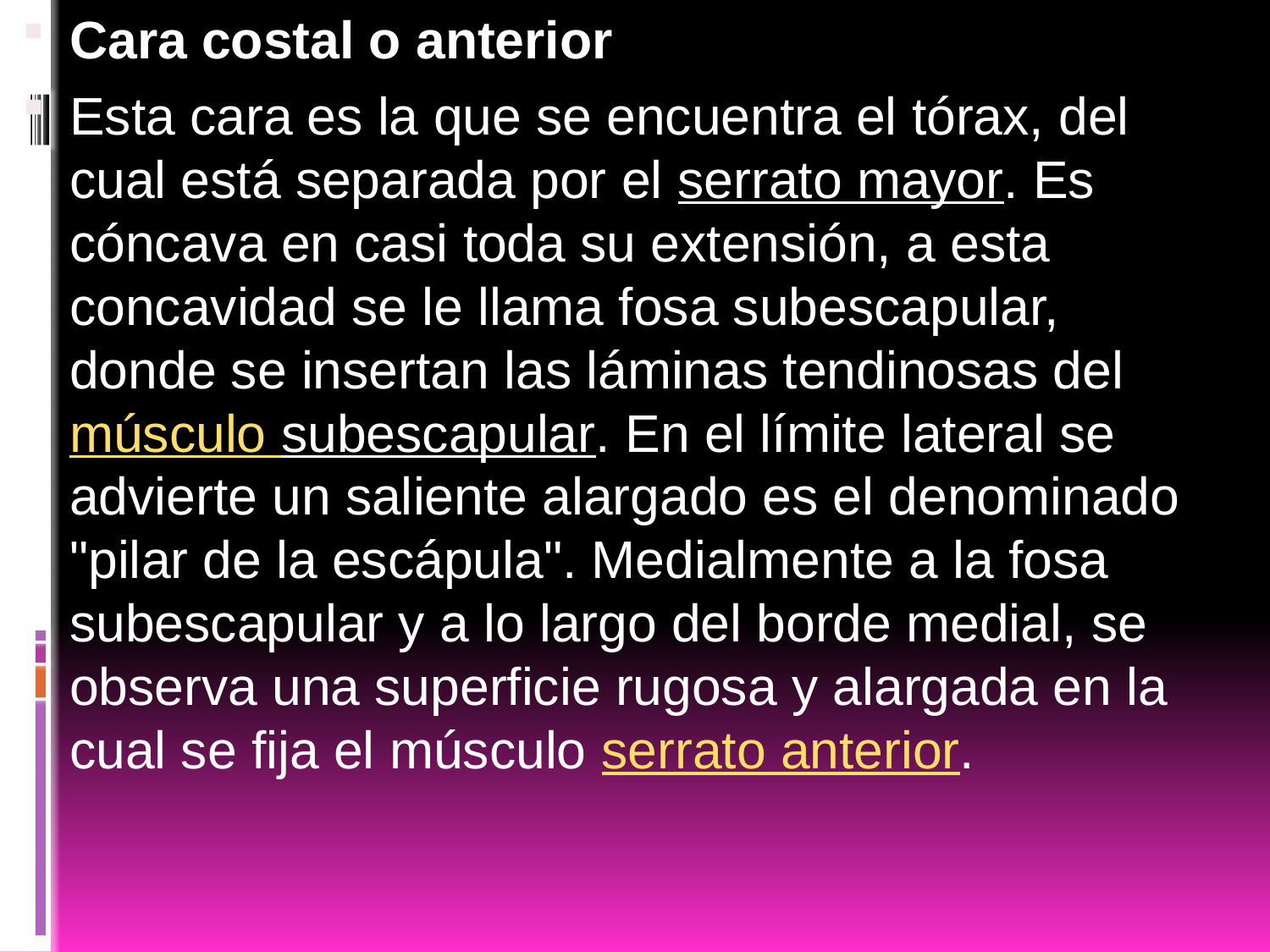

Cara costal o anterior
Esta cara es la que se encuentra el tórax, del cual está separada por el serrato mayor. Es cóncava en casi toda su extensión, a esta concavidad se le llama fosa subescapular, donde se insertan las láminas tendinosas del músculo subescapular. En el límite lateral se advierte un saliente alargado es el denominado "pilar de la escápula". Medialmente a la fosa subescapular y a lo largo del borde medial, se observa una superficie rugosa y alargada en la cual se fija el músculo serrato anterior.